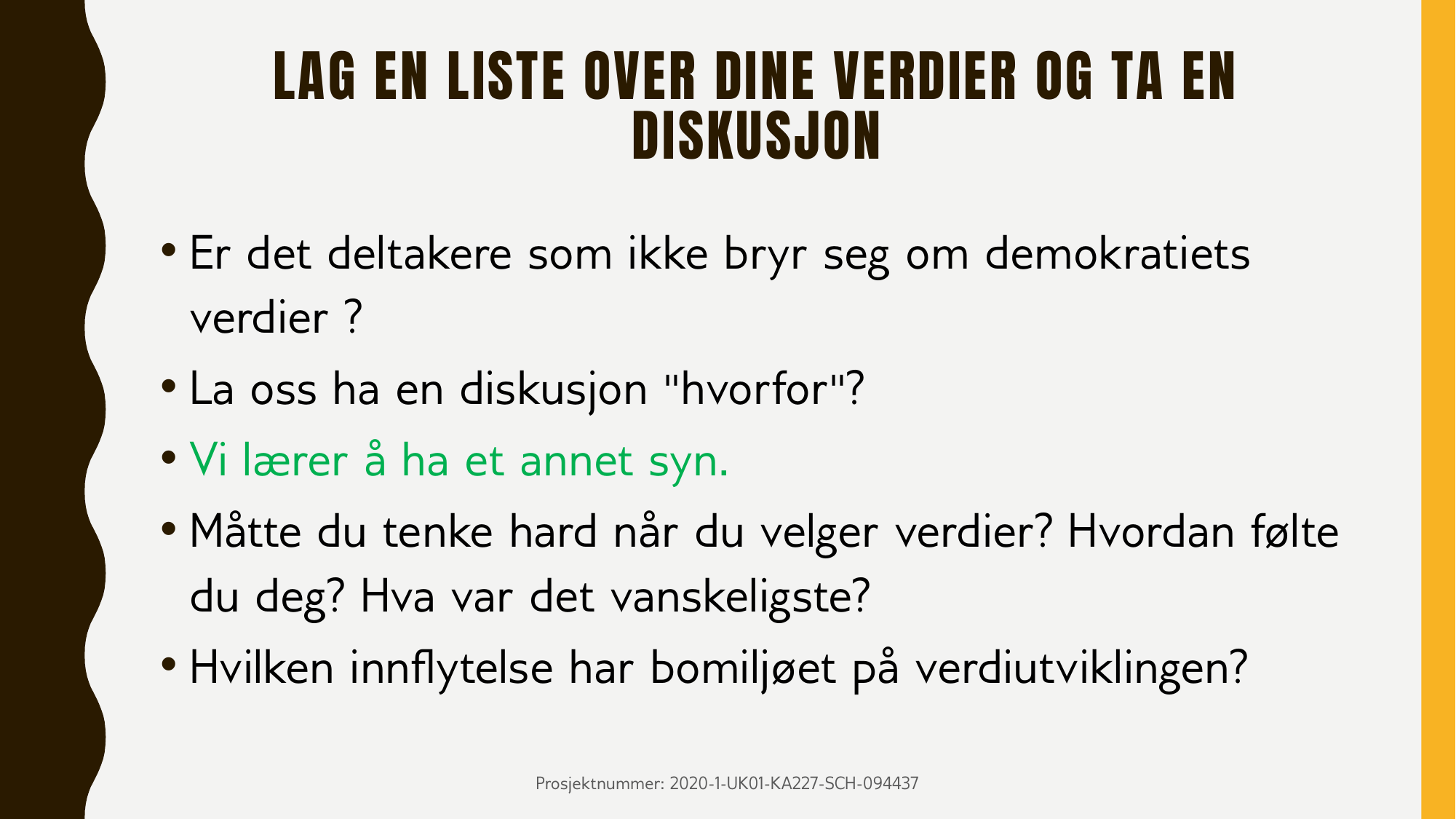

# lag en liste over dine verdier og ta en diskusjon
Er det deltakere som ikke bryr seg om demokratiets verdier ?
La oss ha en diskusjon "hvorfor"?
Vi lærer å ha et annet syn.
Måtte du tenke hard når du velger verdier? Hvordan følte du deg? Hva var det vanskeligste?
Hvilken innflytelse har bomiljøet på verdiutviklingen?
Prosjektnummer: 2020-1-UK01-KA227-SCH-094437